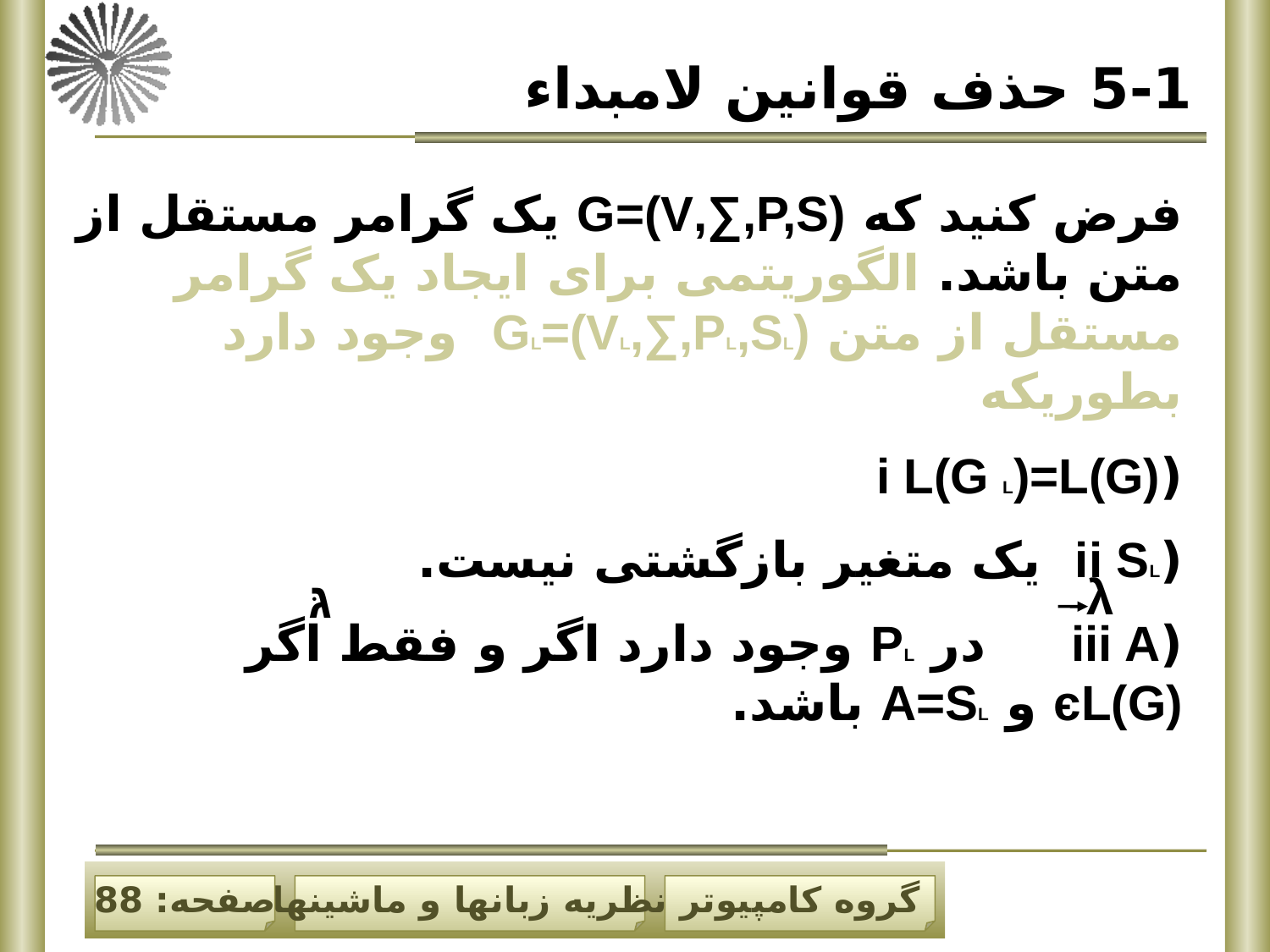

5-1 حذف قوانین لامبداء
فرض کنید که G=(V,∑,P,S) یک گرامر مستقل از متن باشد. الگوریتمی برای ایجاد یک گرامر مستقل از متن GL=(VL,∑,PL,SL)  وجود دارد بطوریکه
(i L(G L)=L(G)
(ii SL  یک متغیر بازگشتی نیست.
(iii A     در PL وجود دارد اگر و فقط اگر    єL(G) و A=SL باشد.
λ
גּ